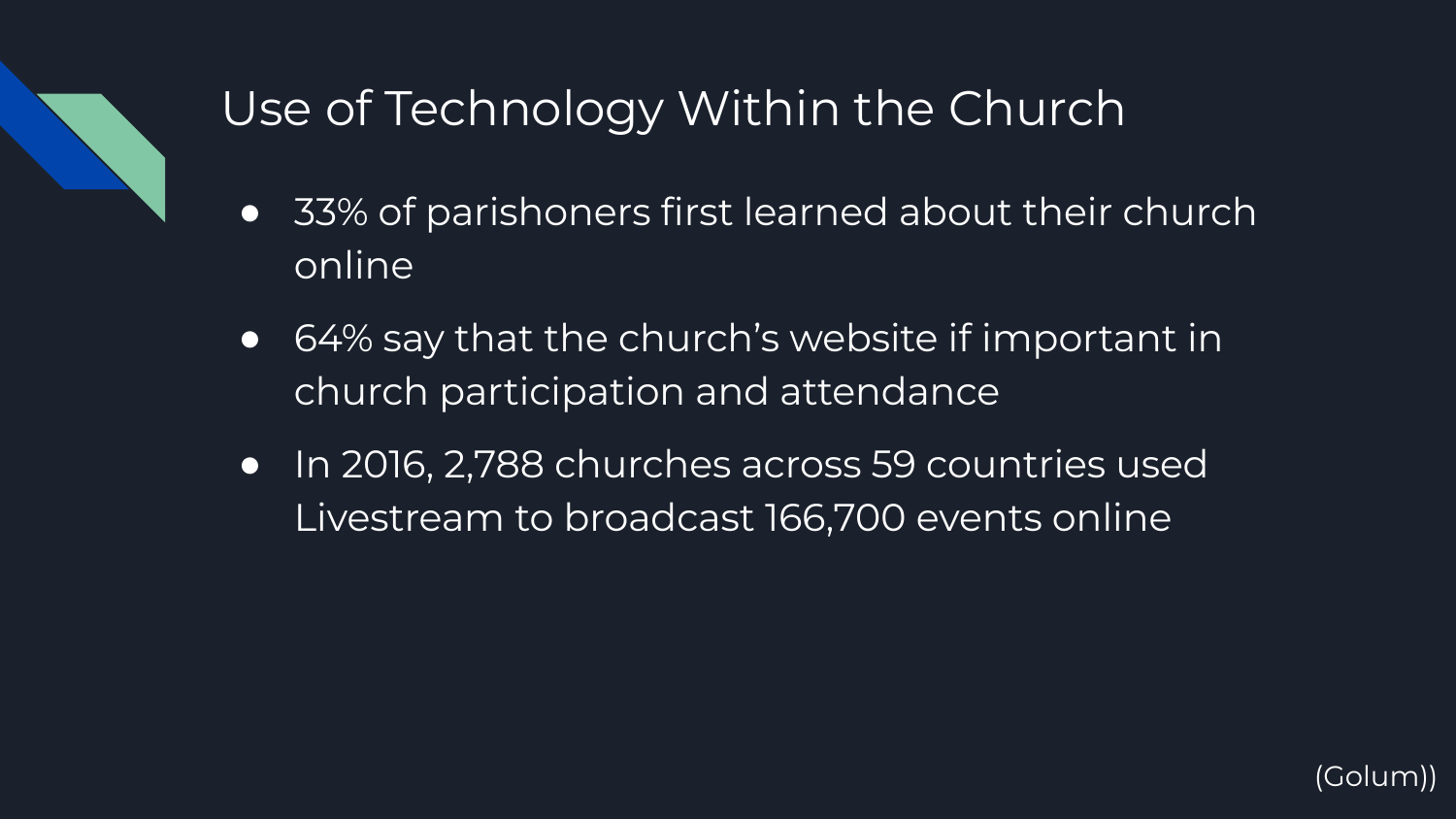

# Use of Technology Within the Church
33% of parishoners first learned about their church online
64% say that the church’s website if important in church participation and attendance
In 2016, 2,788 churches across 59 countries used Livestream to broadcast 166,700 events online
(Golum))